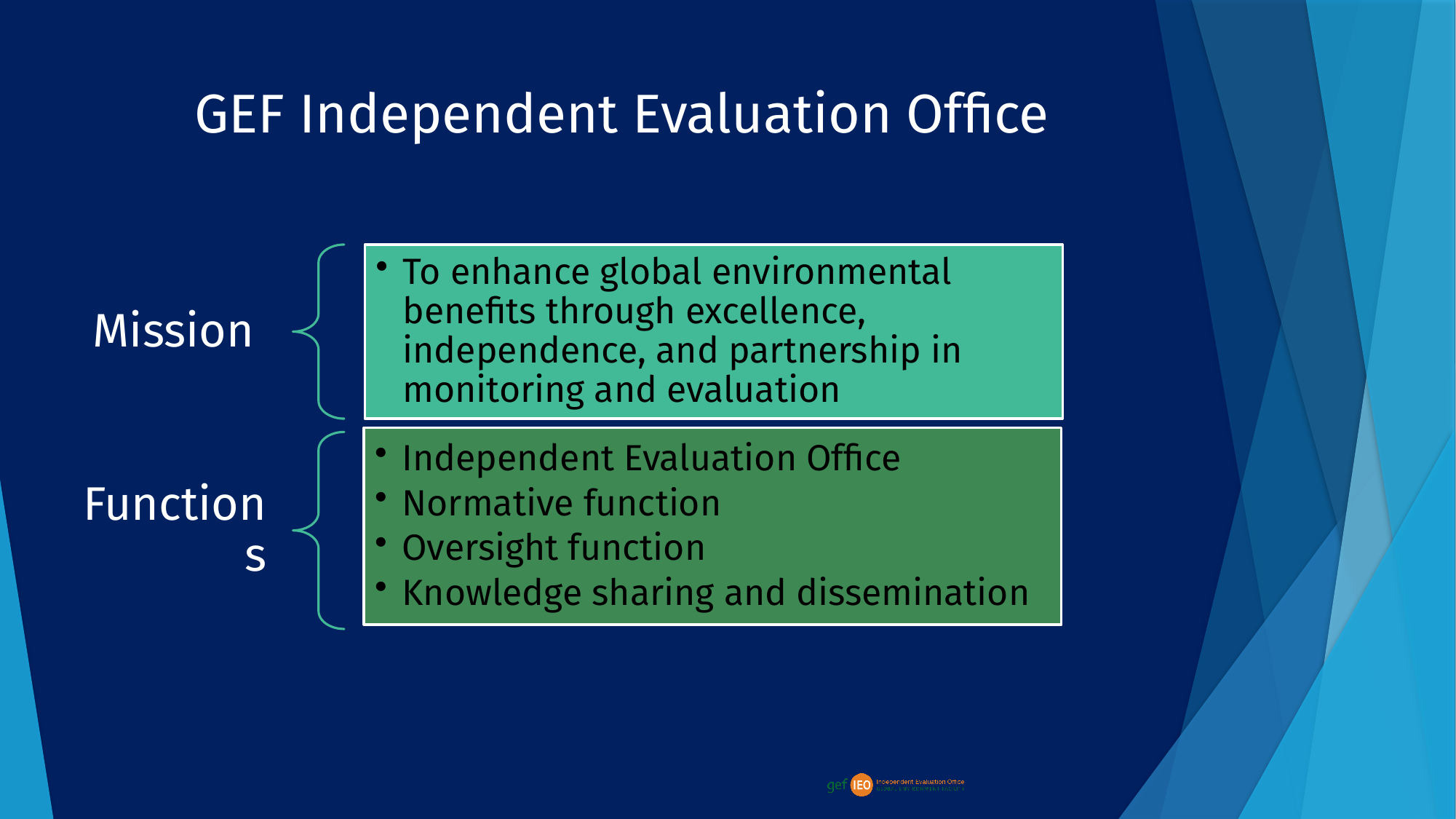

# GEF Independent Evaluation Office
Mission
To enhance global environmental benefits through excellence, independence, and partnership in monitoring and evaluation
Functions
Independent Evaluation Office
Normative function
Oversight function
Knowledge sharing and dissemination